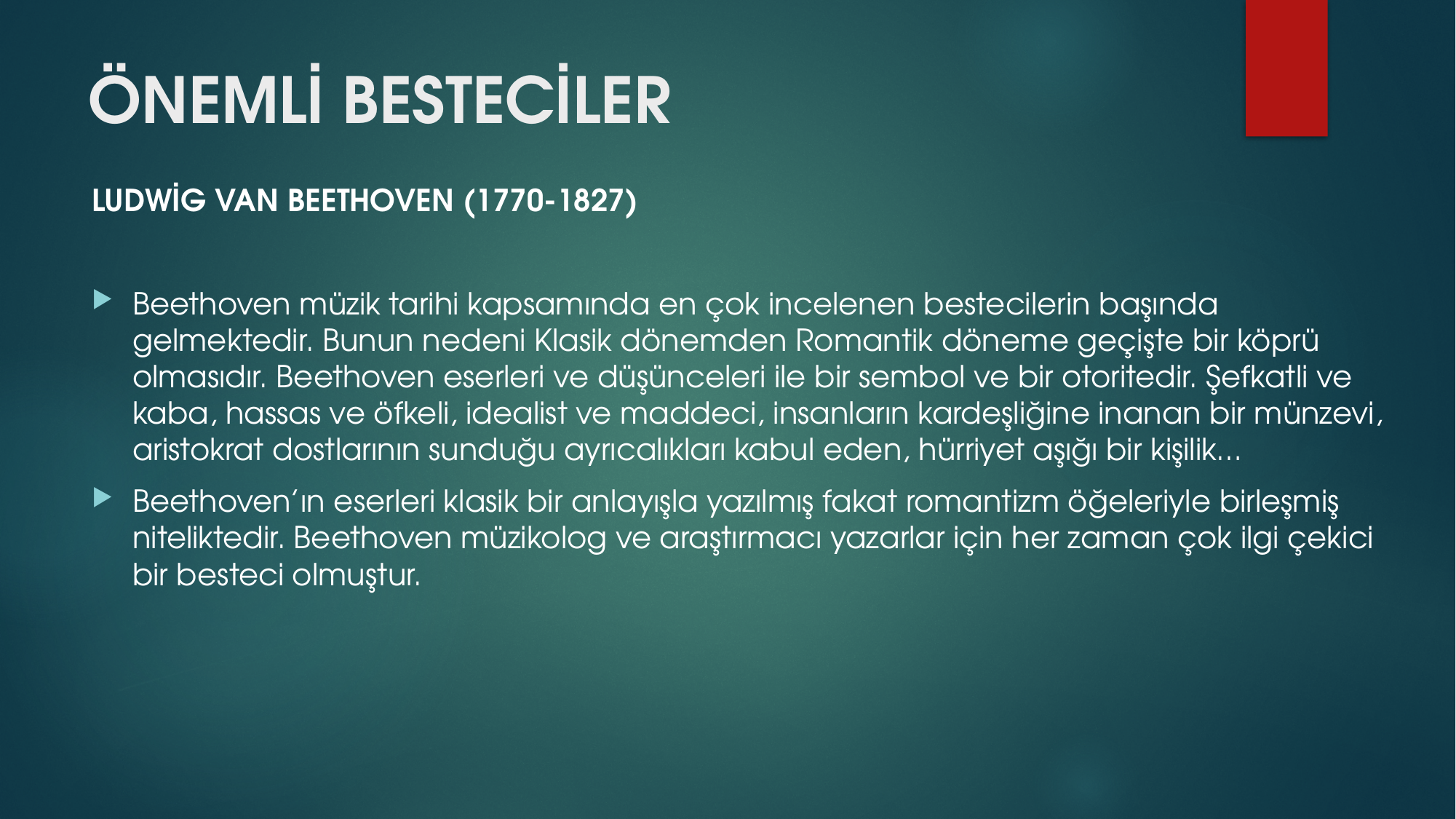

# ÖNEMLİ BESTECİLER
LUDWİG VAN BEETHOVEN (1770-1827)

Beethoven müzik tarihi kapsamında en çok incelenen bestecilerin başında gelmektedir. Bunun nedeni Klasik dönemden Romantik döneme geçişte bir köprü olmasıdır. Beethoven eserleri ve düşünceleri ile bir sembol ve bir otoritedir. Şefkatli ve kaba, hassas ve öfkeli, idealist ve maddeci, insanların kardeşliğine inanan bir münzevi, aristokrat dostlarının sunduğu ayrıcalıkları kabul eden, hürriyet aşığı bir kişilik…
Beethoven’ın eserleri klasik bir anlayışla yazılmış fakat romantizm öğeleriyle birleşmiş niteliktedir. Beethoven müzikolog ve araştırmacı yazarlar için her zaman çok ilgi çekici bir besteci olmuştur.